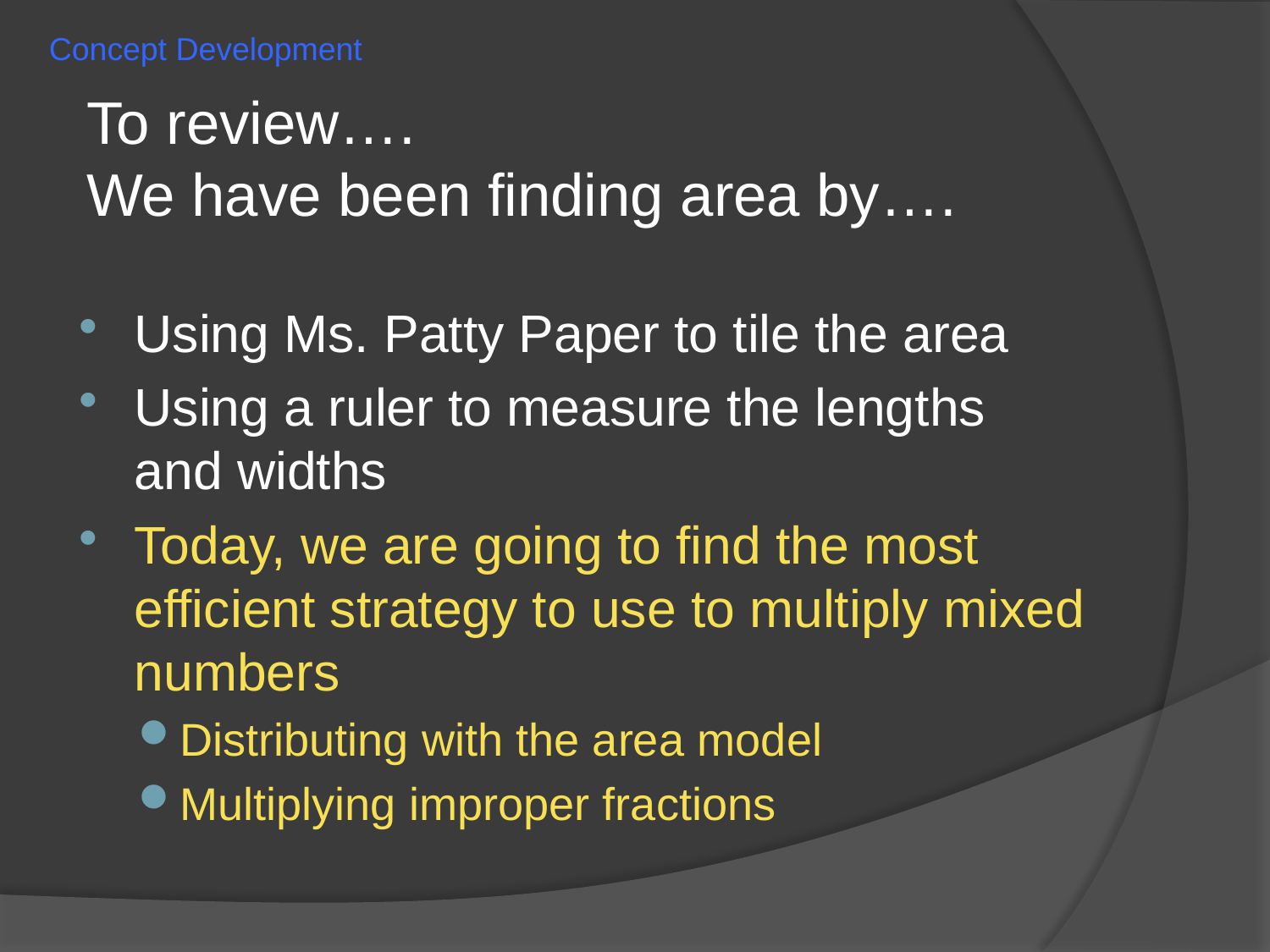

Concept Development
# To review…. We have been finding area by….
Using Ms. Patty Paper to tile the area
Using a ruler to measure the lengths and widths
Today, we are going to find the most efficient strategy to use to multiply mixed numbers
Distributing with the area model
Multiplying improper fractions